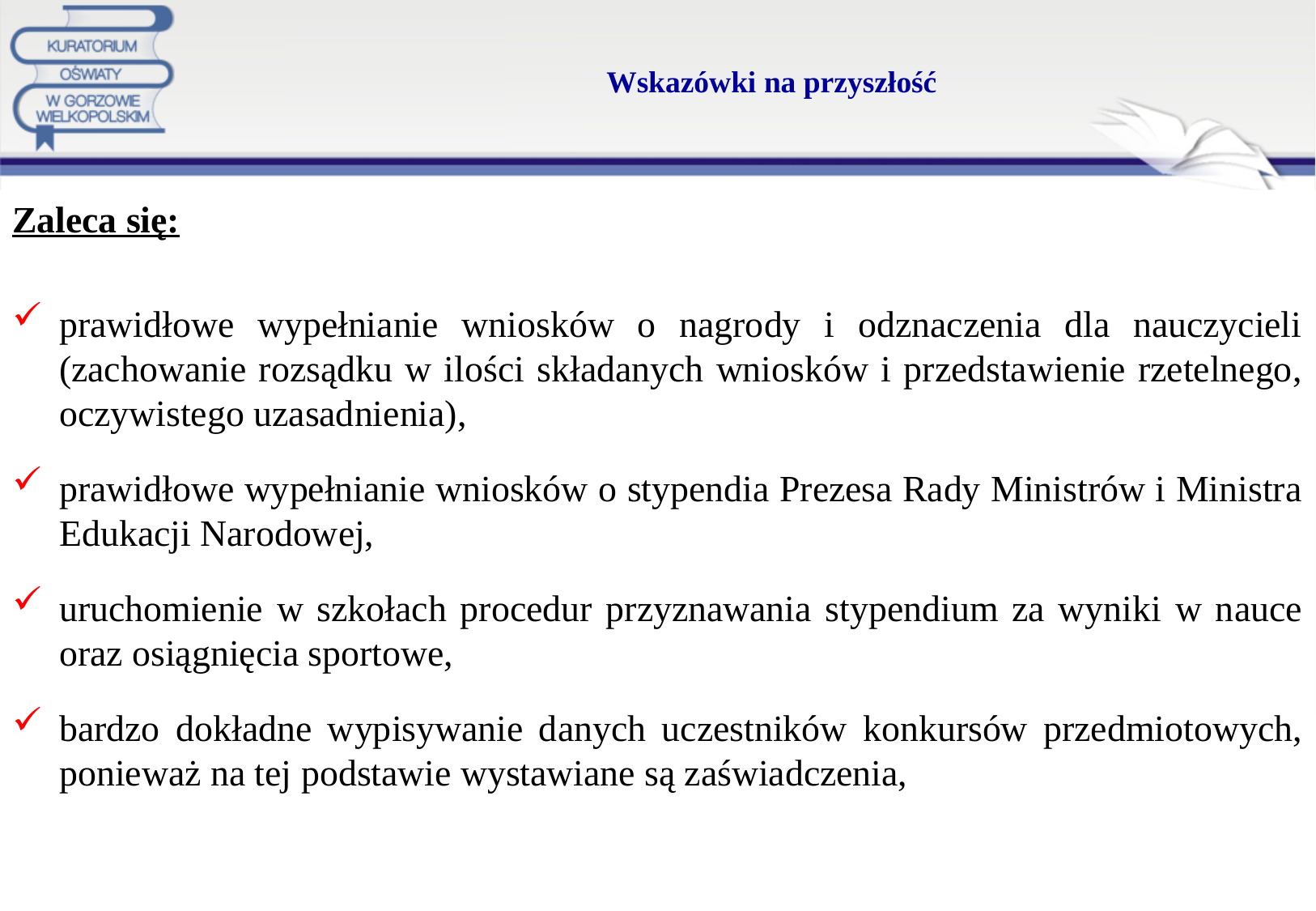

# Wskazówki na przyszłość
Zaleca się:

prawidłowe wypełnianie wniosków o nagrody i odznaczenia dla nauczycieli (zachowanie rozsądku w ilości składanych wniosków i przedstawienie rzetelnego, oczywistego uzasadnienia),

prawidłowe wypełnianie wniosków o stypendia Prezesa Rady Ministrów i Ministra Edukacji Narodowej,

uruchomienie w szkołach procedur przyznawania stypendium za wyniki w nauce oraz osiągnięcia sportowe,

bardzo dokładne wypisywanie danych uczestników konkursów przedmiotowych, ponieważ na tej podstawie wystawiane są zaświadczenia,